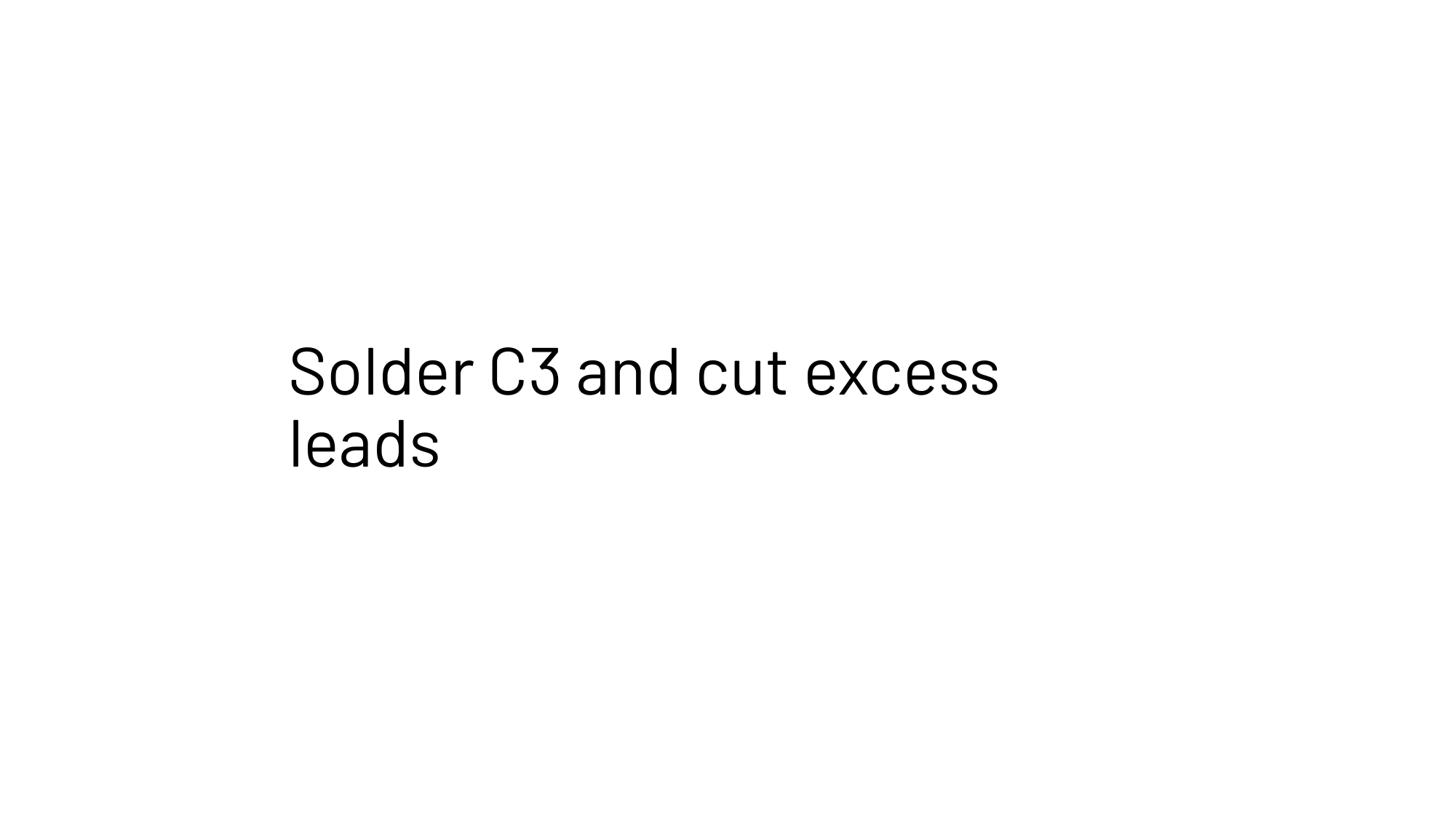

# Solder C3 and cut excess leads